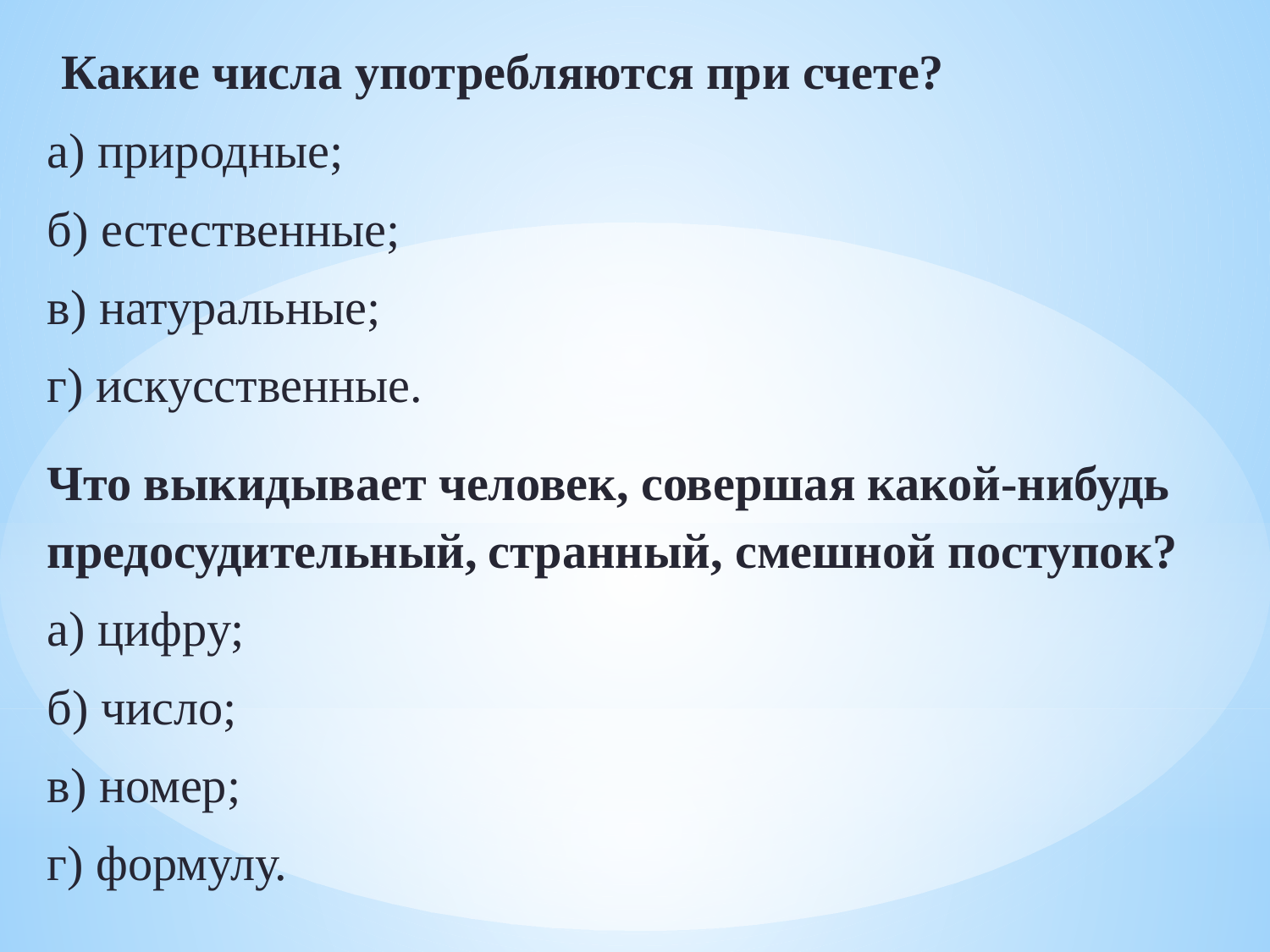

Какие числа употребляются при счете?
а) природные;
б) естественные;
в) натуральные;
г) искусственные.
Что выкидывает человек, совершая какой-нибудь предосудительный, странный, смешной поступок?
а) цифру;
б) число;
в) номер;
г) формулу.